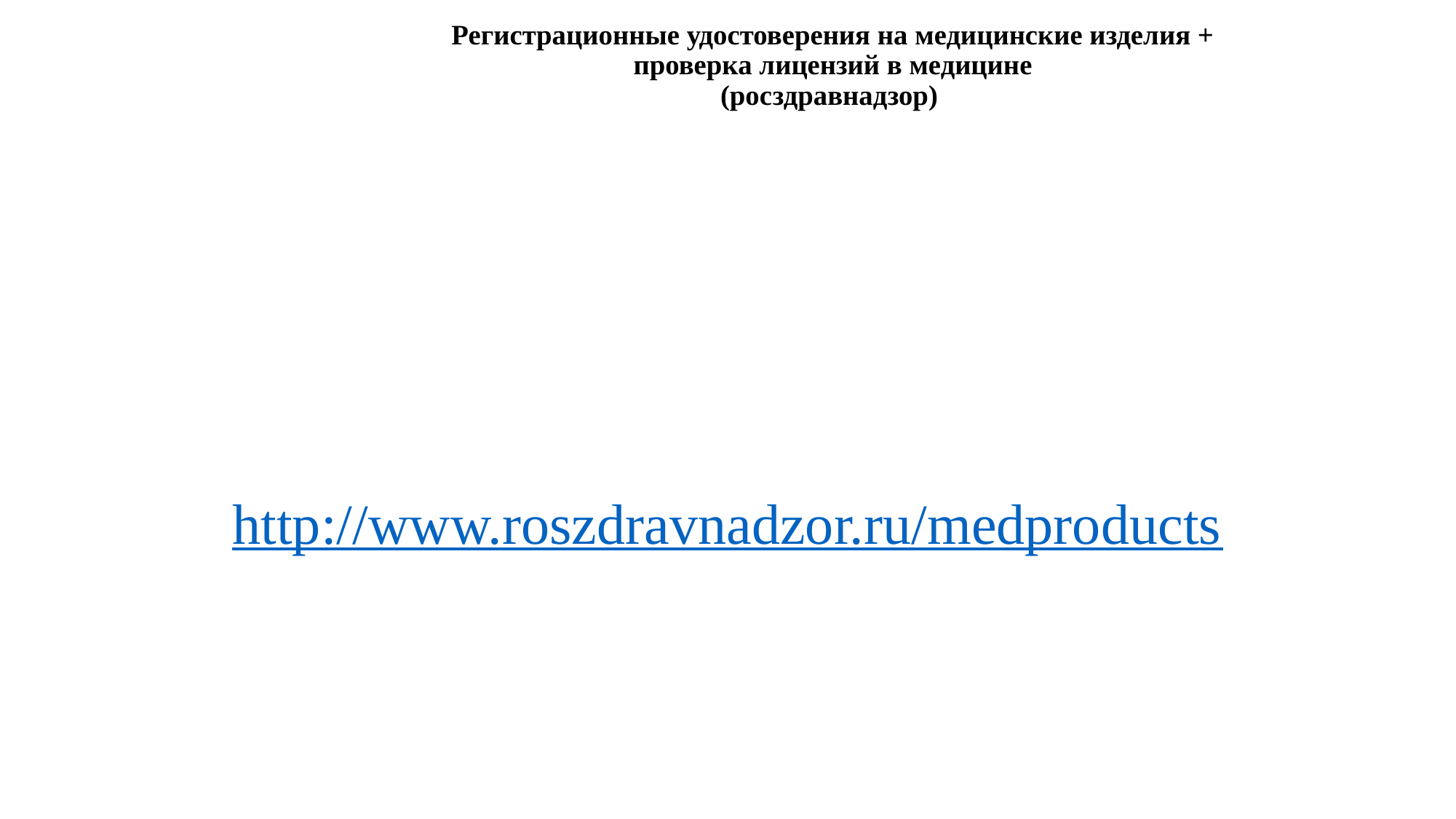

# Регистрационные удостоверения на медицинские изделия + проверка лицензий в медицине (росздравнадзор)
http://www.roszdravnadzor.ru/medproducts

26